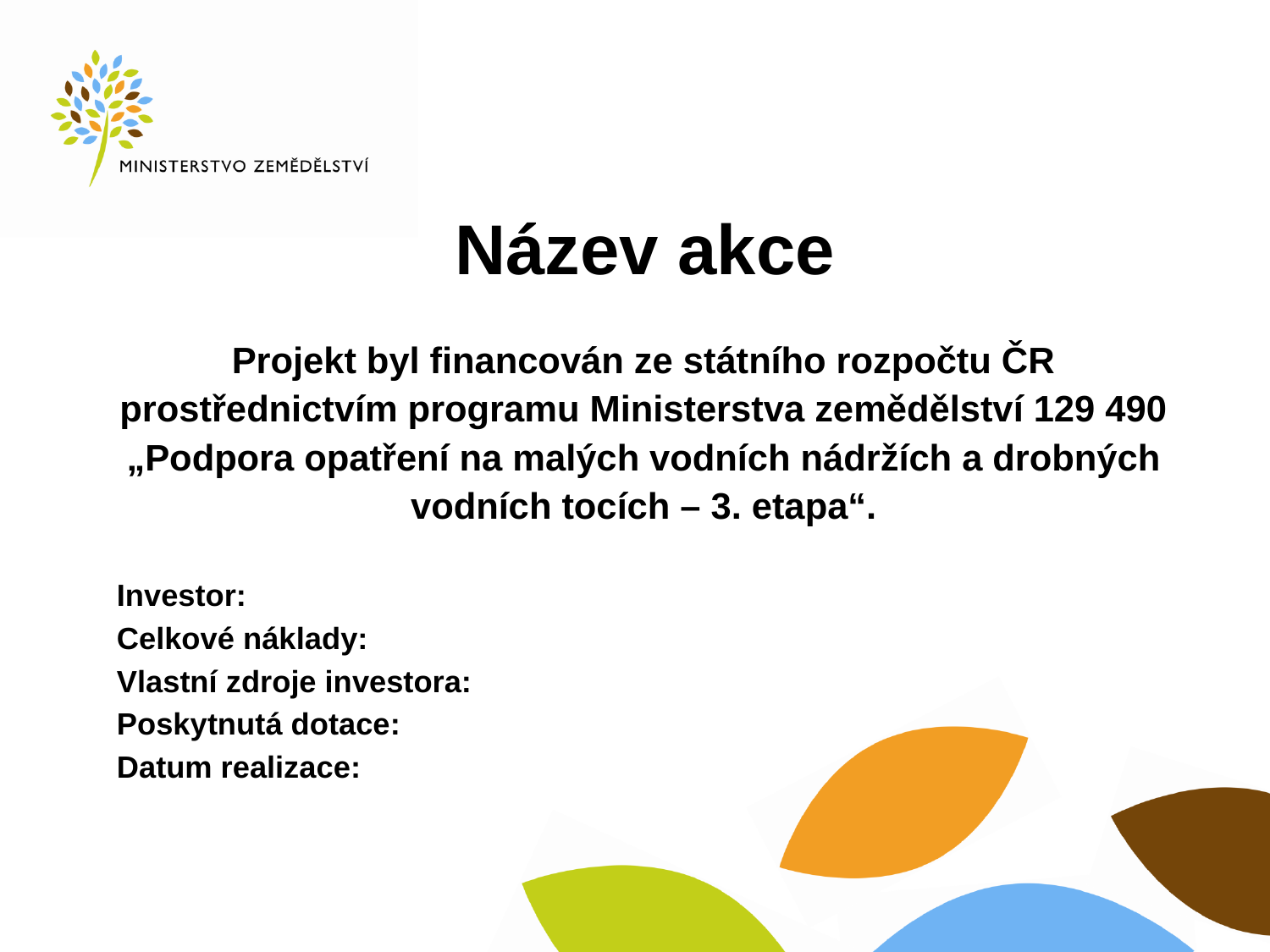

# Název akce
Projekt byl financován ze státního rozpočtu ČR prostřednictvím programu Ministerstva zemědělství 129 490 „Podpora opatření na malých vodních nádržích a drobných vodních tocích – 3. etapa“.

Investor:
Celkové náklady:
Vlastní zdroje investora:
Poskytnutá dotace:
Datum realizace: